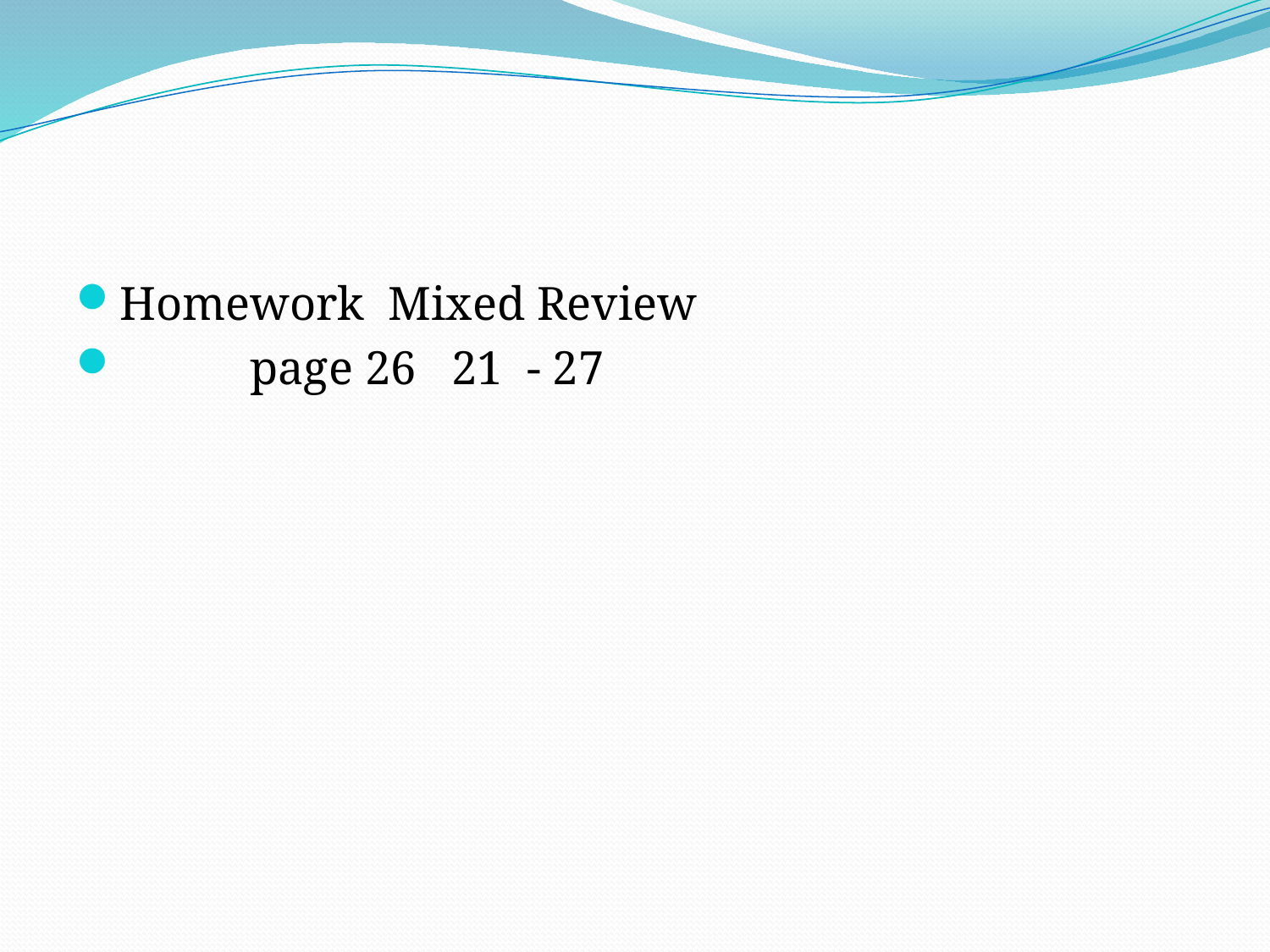

#
Homework  Mixed Review
           page 26   21  - 27